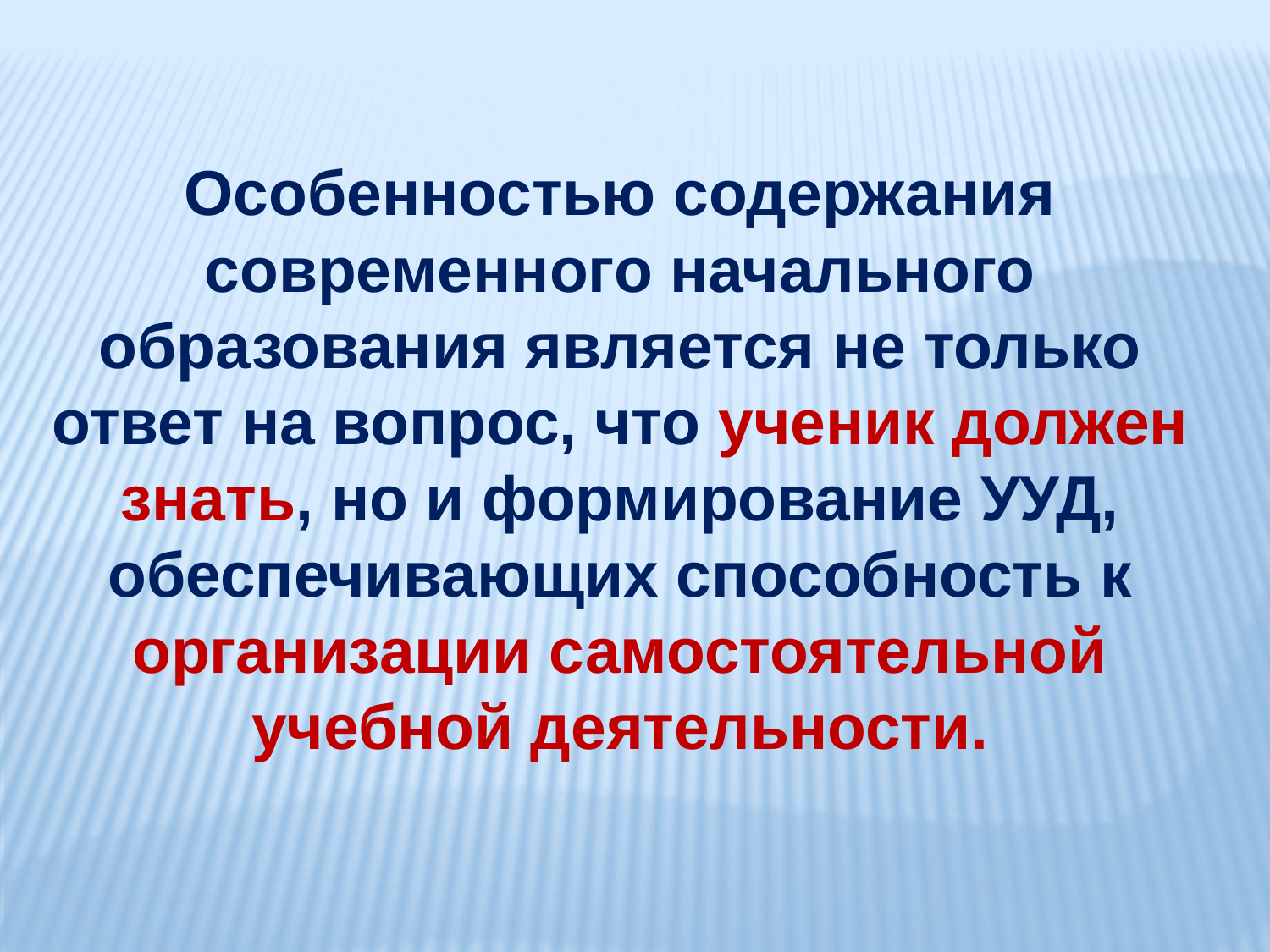

Особенностью содержания современного начального образования является не только ответ на вопрос, что ученик должен знать, но и формирование УУД, обеспечивающих способность к организации самостоятельной учебной деятельности.